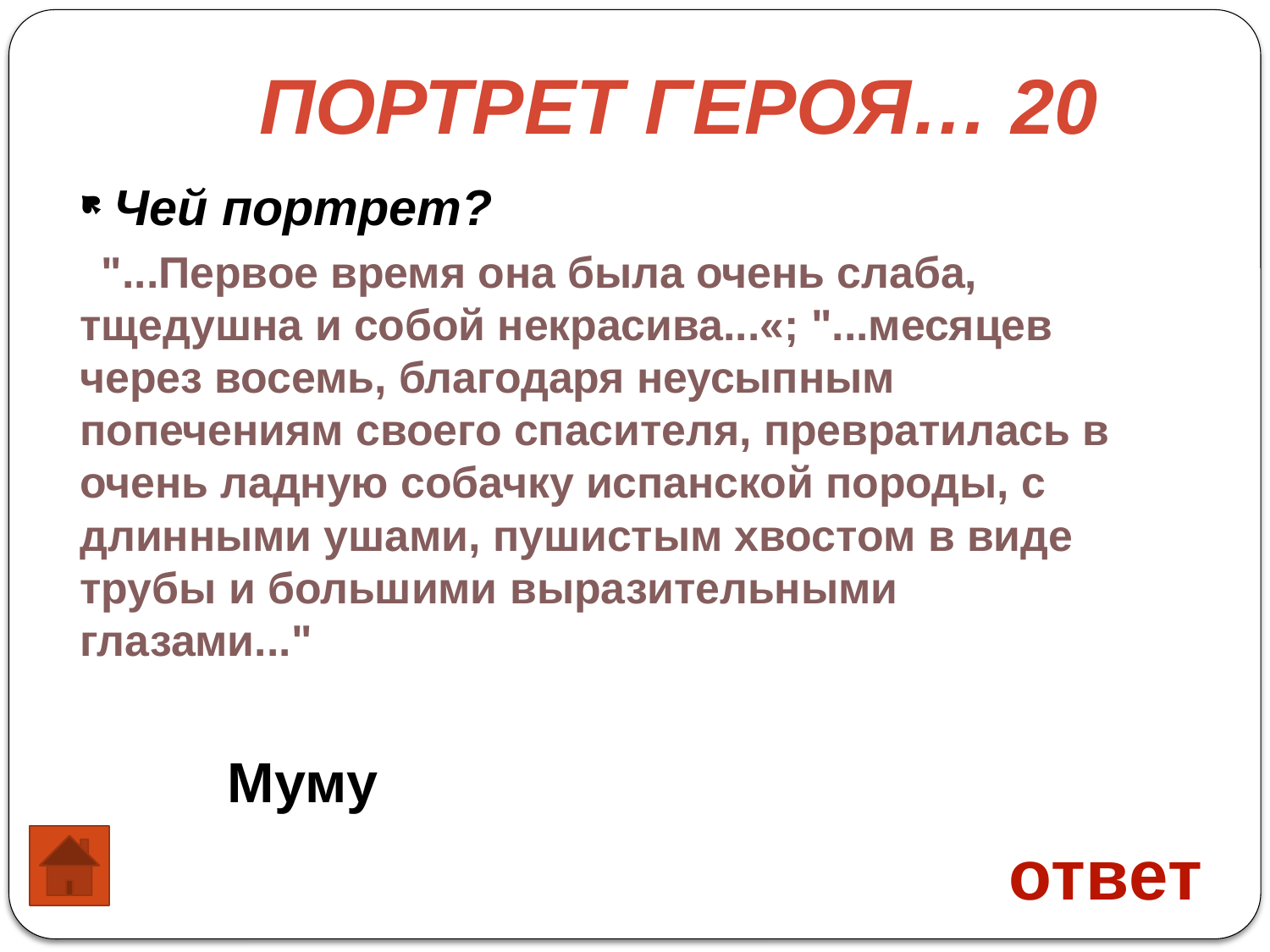

Портрет ГЕРОЯ… 20
Чей портрет?
  "...Первое время она была очень слаба, тщедушна и собой некрасива...«; "...месяцев через восемь, благодаря неусыпным попечениям своего спасителя, превратилась в очень ладную собачку испанской породы, с длинными ушами, пушистым хвостом в виде трубы и большими выразительными глазами..."
Муму
ответ